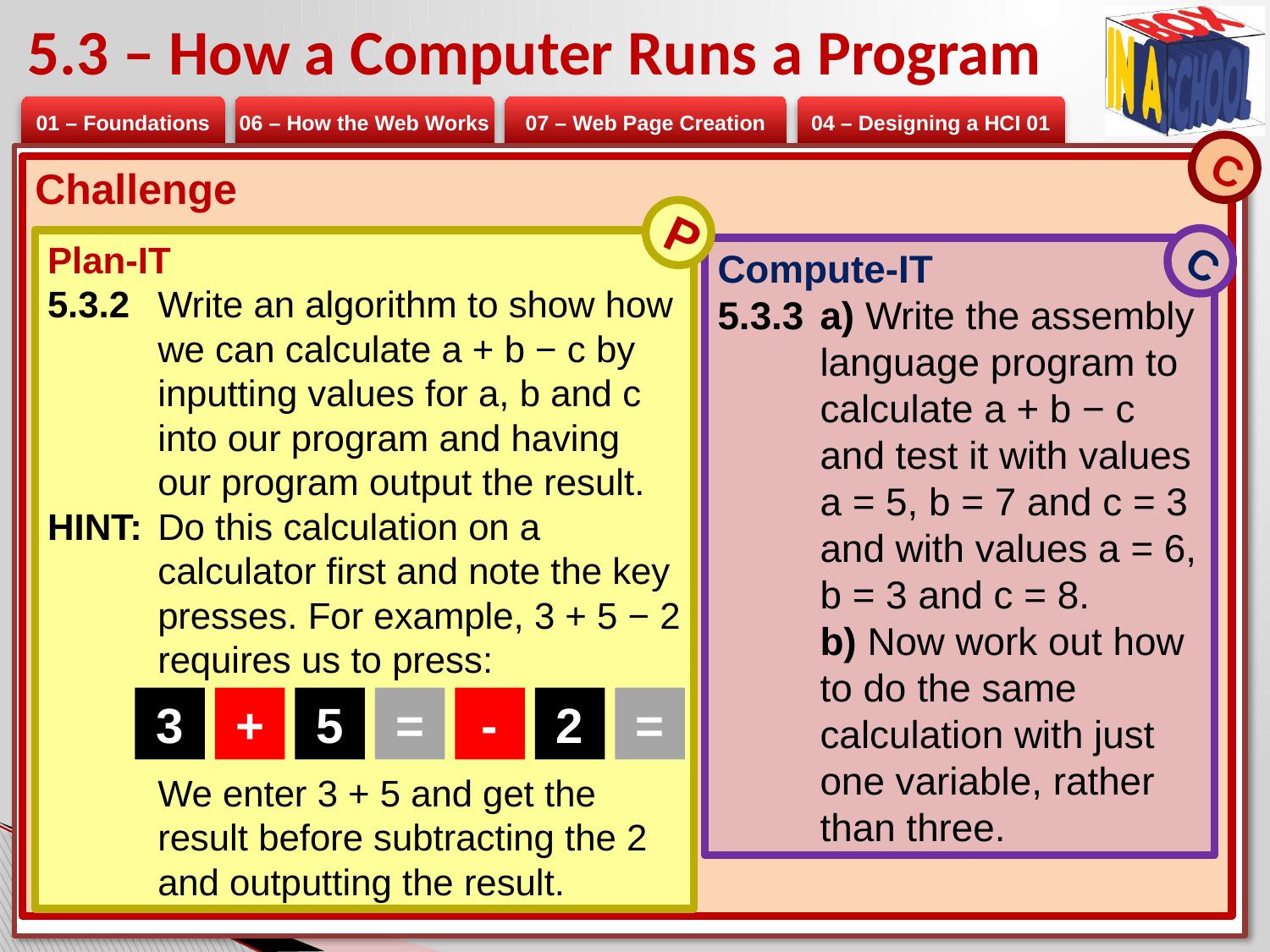

# 5.3 – How a Computer Runs a Program
C
Challenge

P
C
Plan-IT
5.3.2 	Write an algorithm to show how we can calculate a + b − c by inputting values for a, b and c into our program and having our program output the result.
HINT: 	Do this calculation on a calculator first and note the key presses. For example, 3 + 5 − 2 requires us to press:

	We enter 3 + 5 and get the result before subtracting the 2 and outputting the result.
Compute-IT
5.3.3 	a) Write the assembly language program to calculate a + b − c and test it with values a = 5, b = 7 and c = 3 and with values a = 6, b = 3 and c = 8.
	b) Now work out how to do the same calculation with just one variable, rather than three.
3
+
5
=
-
2
=